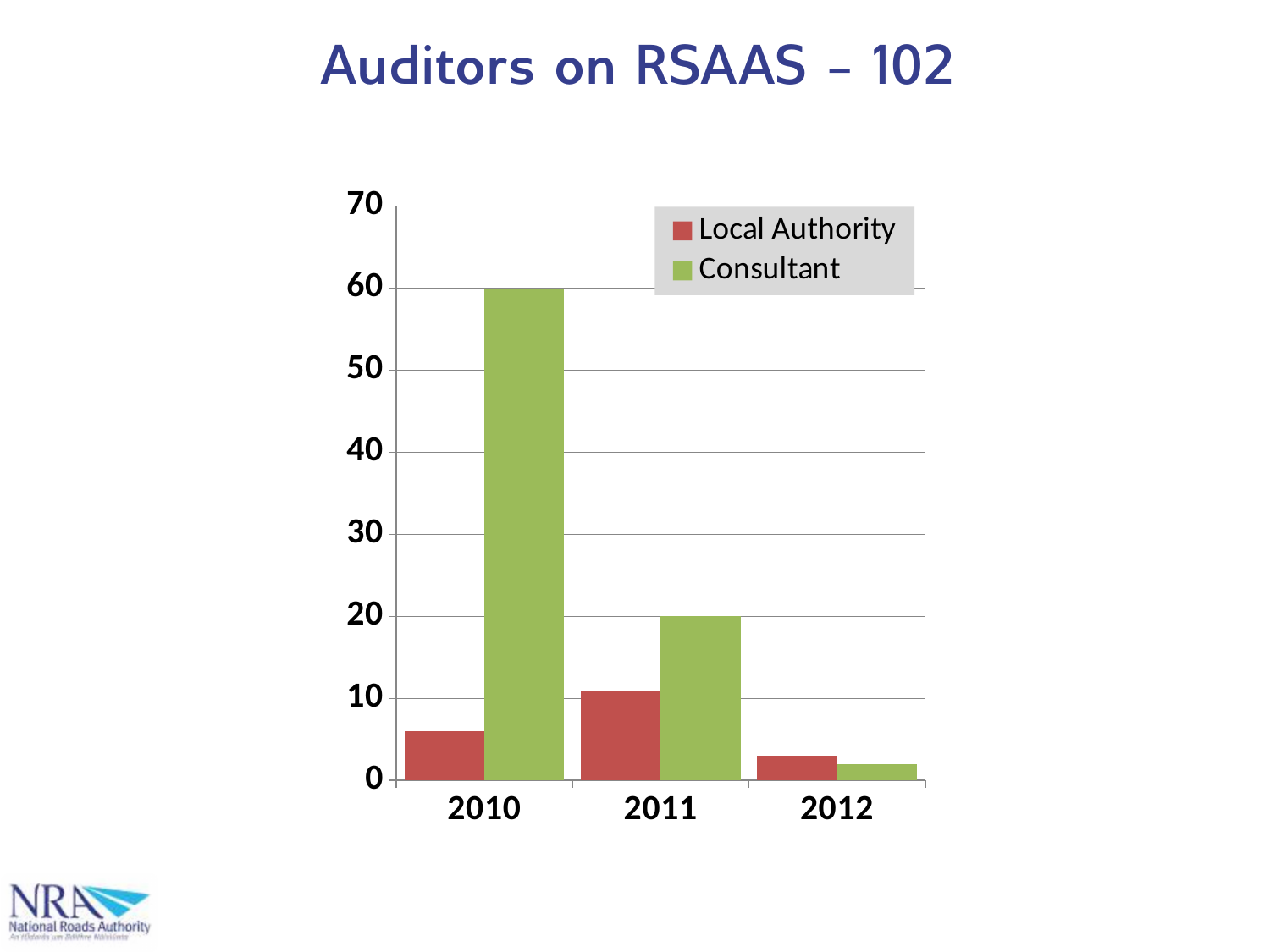

# Auditors on RSAAS – 102

### Chart

| Category | Local Authority | Consultant |
|---|---|---|
| 2010 | 6.0 | 60.0 |
| 2011 | 11.0 | 20.0 |
| 2012 | 3.0 | 2.0 |